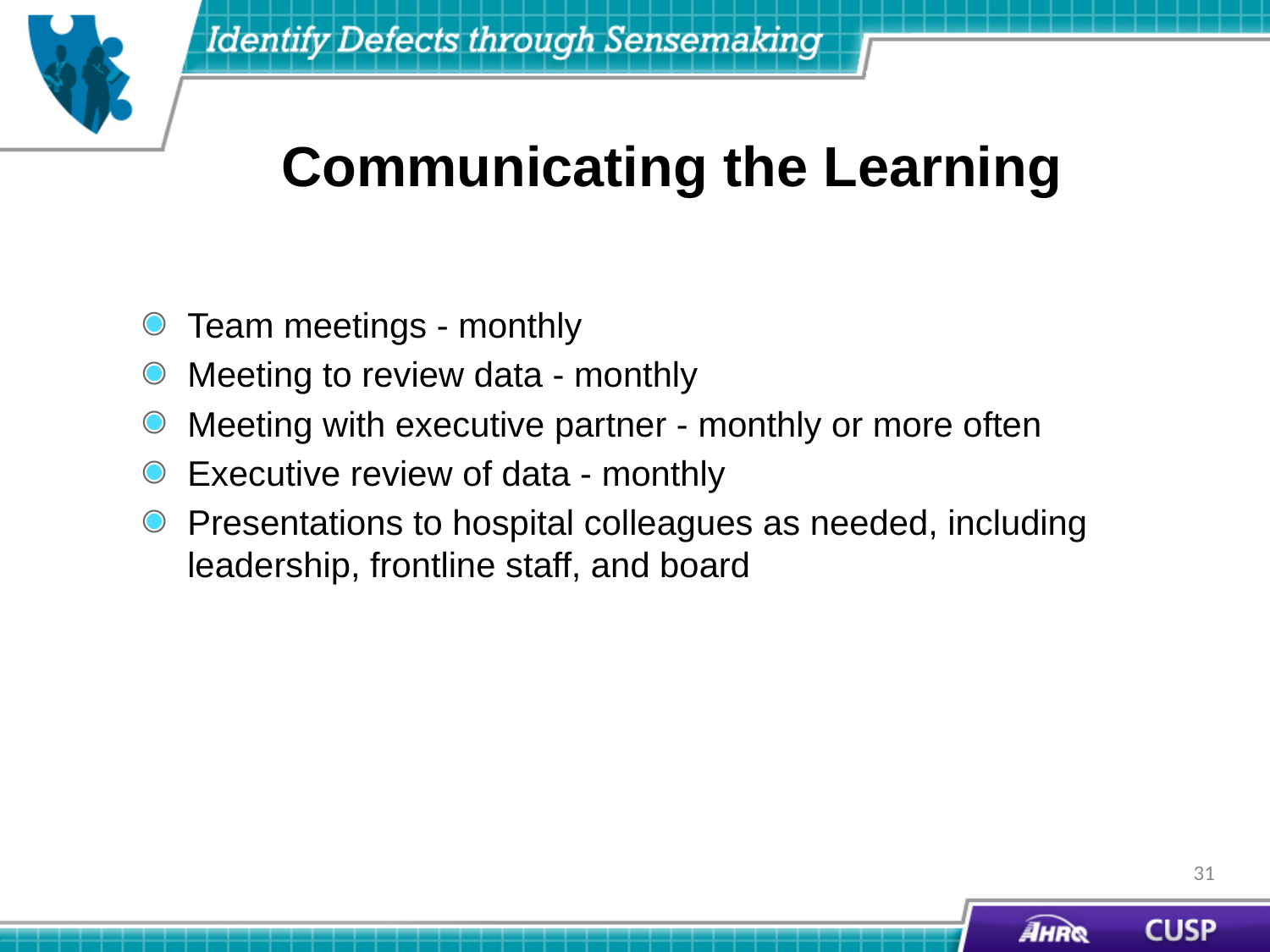

# Communicating the Learning
Team meetings - monthly
Meeting to review data - monthly
Meeting with executive partner - monthly or more often
Executive review of data - monthly
Presentations to hospital colleagues as needed, including leadership, frontline staff, and board
31